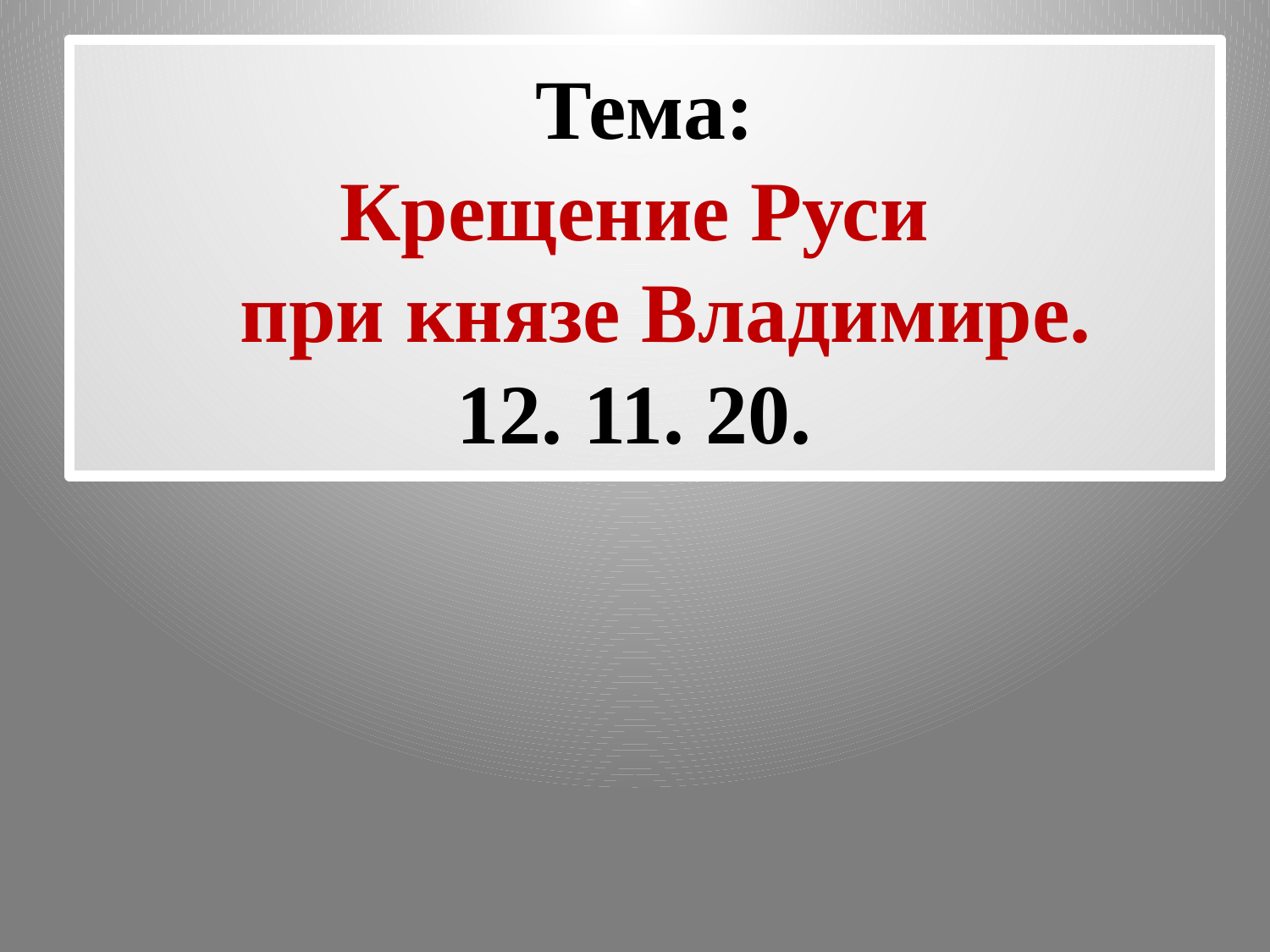

Тема:
Крещение Руси
  при князе Владимире.
12. 11. 20.